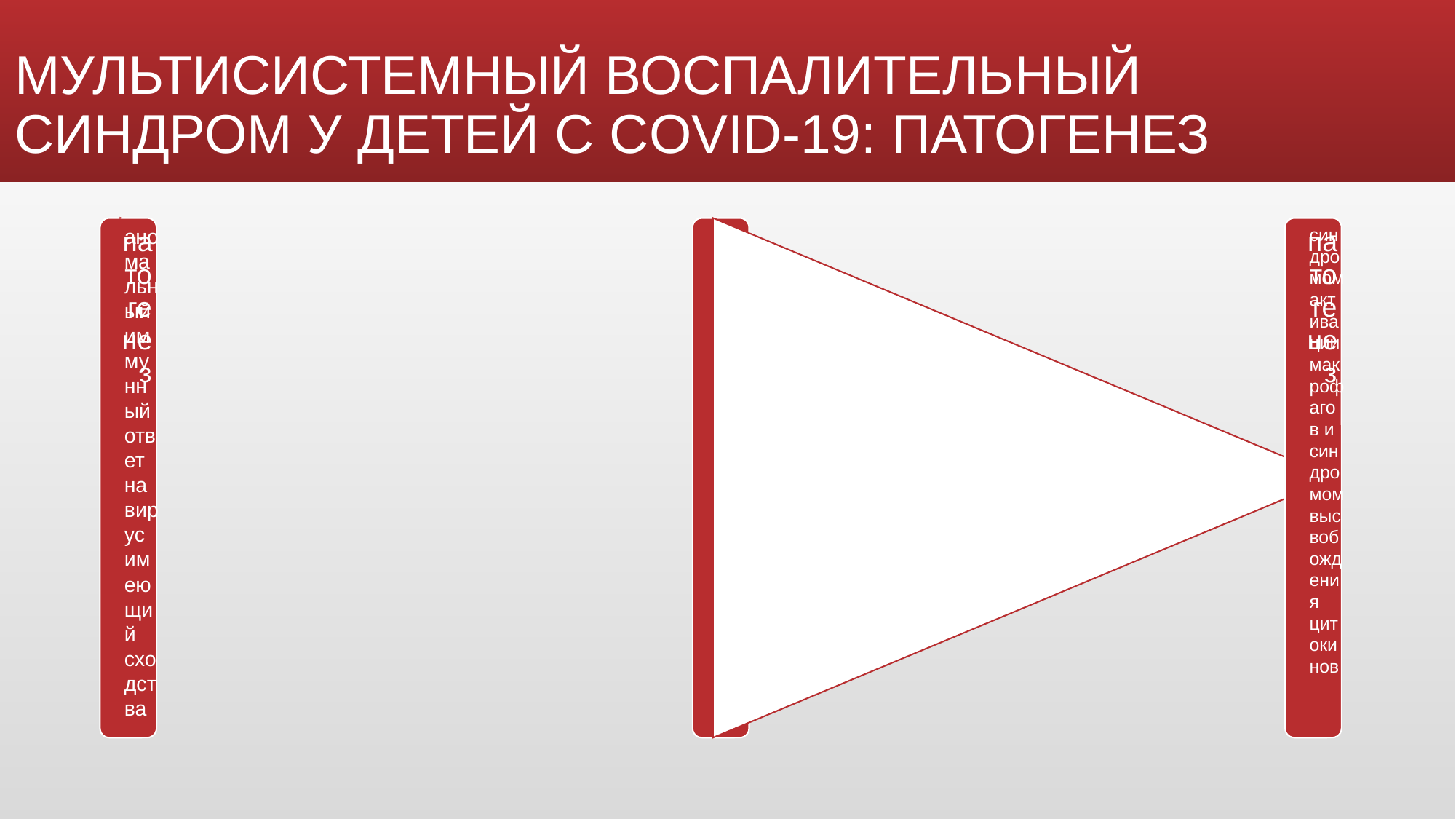

# МУЛЬТИСИСТЕМНЫЙ ВОСПАЛИТЕЛЬНЫЙ СИНДРОМ У ДЕТЕЙ С COVID-19: ПАТОГЕНЕЗ
патогенез
патогенез
патогенез